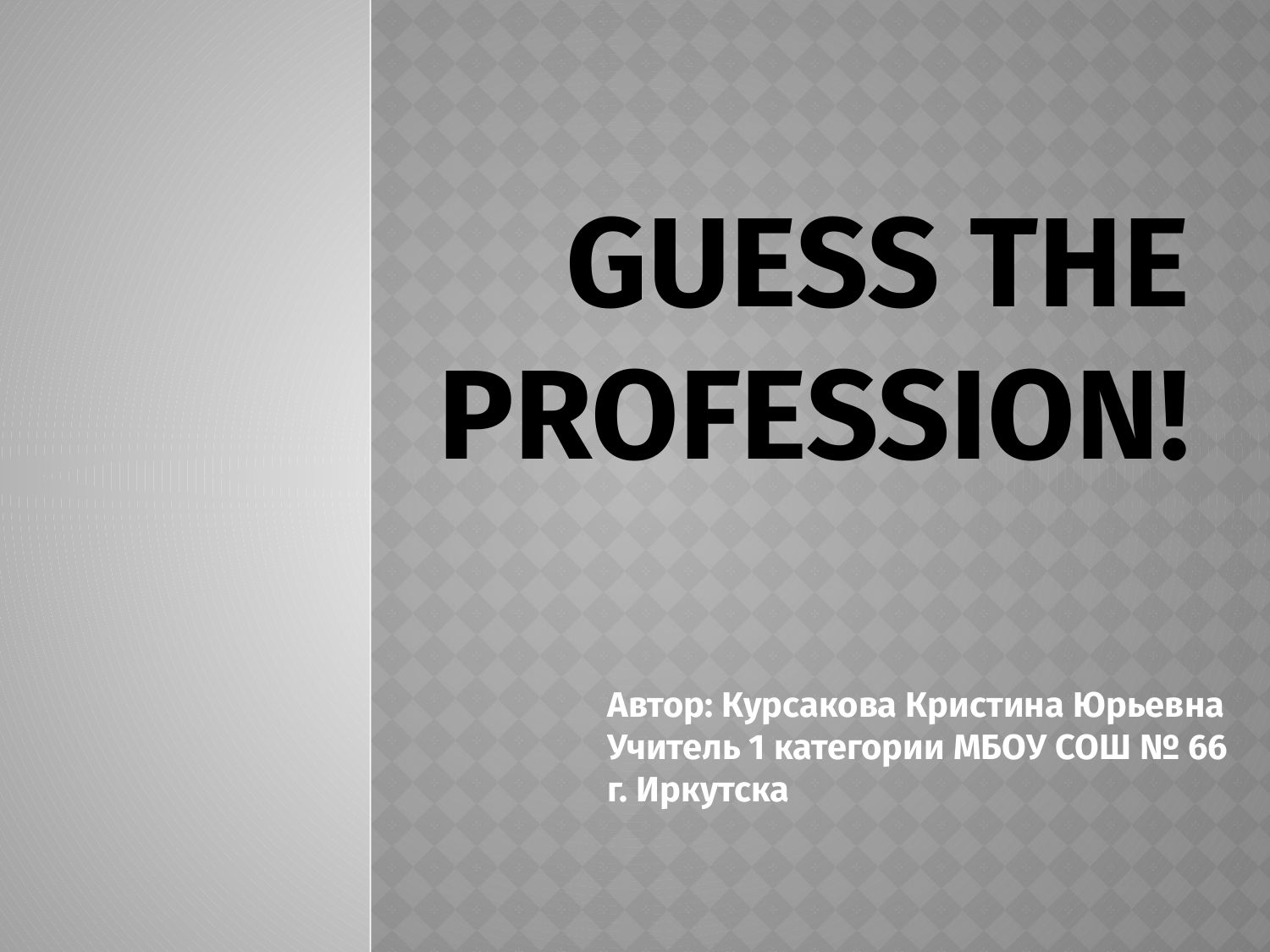

# Guess the profession!
Автор: Курсакова Кристина Юрьевна
Учитель 1 категории МБОУ СОШ № 66
г. Иркутска